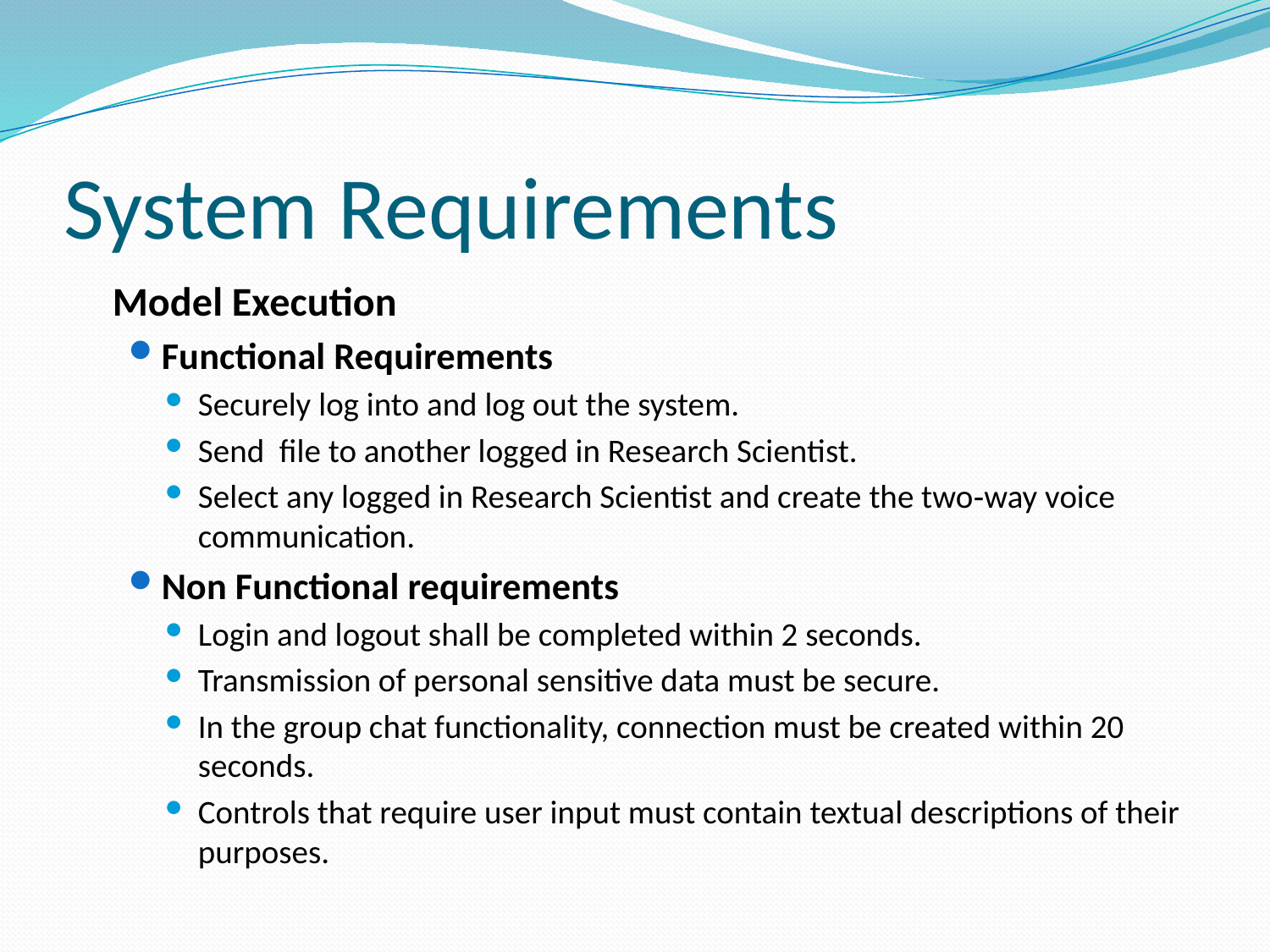

# System Requirements
	Model Execution
Functional Requirements
Securely log into and log out the system.
Send  file to another logged in Research Scientist.
Select any logged in Research Scientist and create the two‐way voice communication.
Non Functional requirements
Login and logout shall be completed within 2 seconds.
Transmission of personal sensitive data must be secure.
In the group chat functionality, connection must be created within 20 seconds.
Controls that require user input must contain textual descriptions of their purposes.